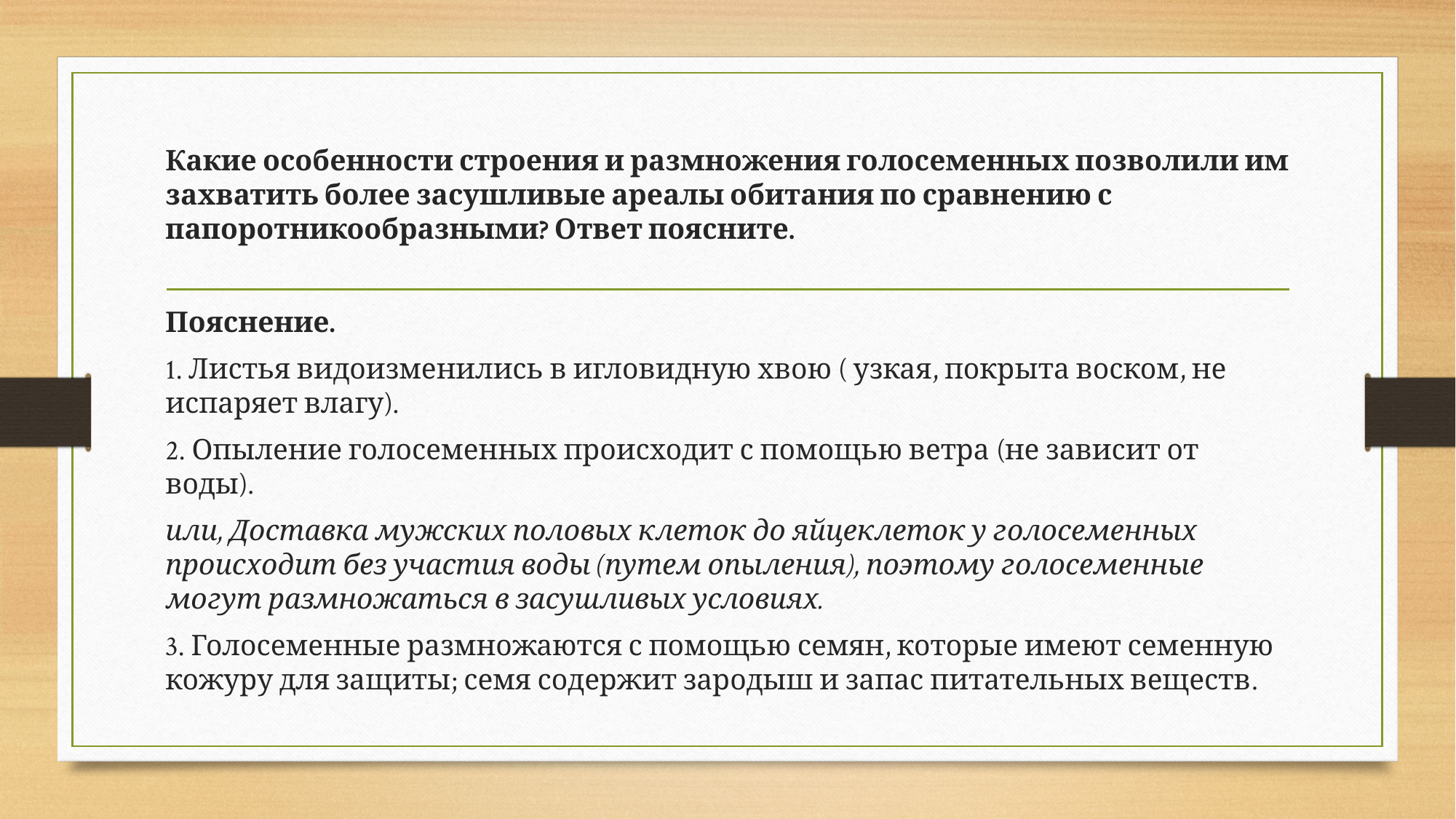

#
Какие особенности строения и размножения голосеменных позволили им захватить более засушливые ареалы обитания по сравнению с папоротникообразными? Ответ поясните.

Пояснение.
1. Листья видоизменились в игловидную хвою ( узкая, покрыта воском, не испаряет влагу).
2. Опыление голосеменных происходит с помощью ветра (не зависит от воды).
или, Доставка мужских половых клеток до яйцеклеток у голосеменных происходит без участия воды (путем опыления), поэтому голосеменные могут размножаться в засушливых условиях.
3. Голосеменные размножаются с помощью семян, которые имеют семенную кожуру для защиты; семя содержит зародыш и запас питательных веществ.